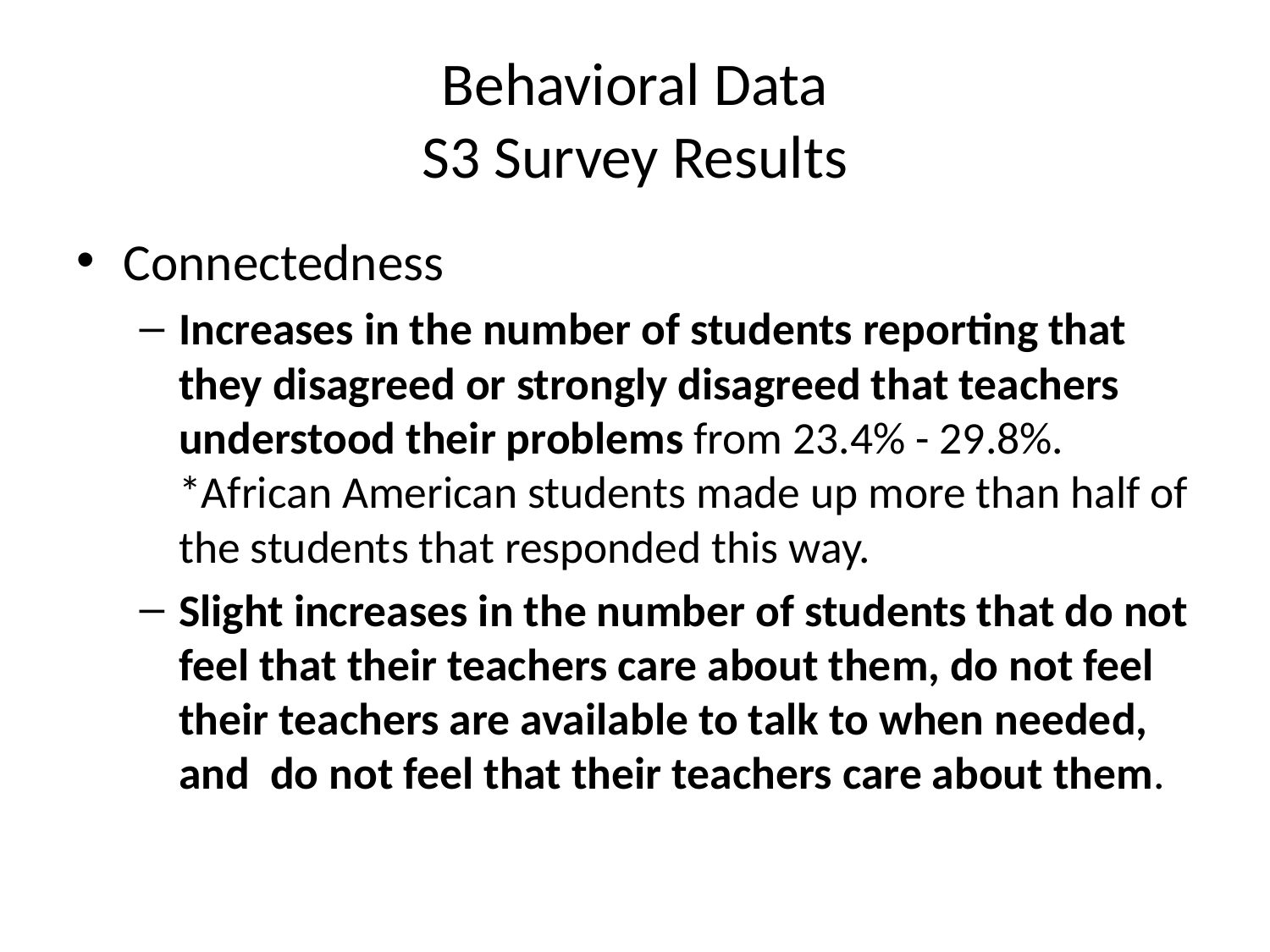

# Behavioral Data S3 Survey Results
Connectedness
Increases in the number of students reporting that they disagreed or strongly disagreed that teachers understood their problems from 23.4% - 29.8%. *African American students made up more than half of the students that responded this way.
Slight increases in the number of students that do not feel that their teachers care about them, do not feel their teachers are available to talk to when needed, and  do not feel that their teachers care about them.